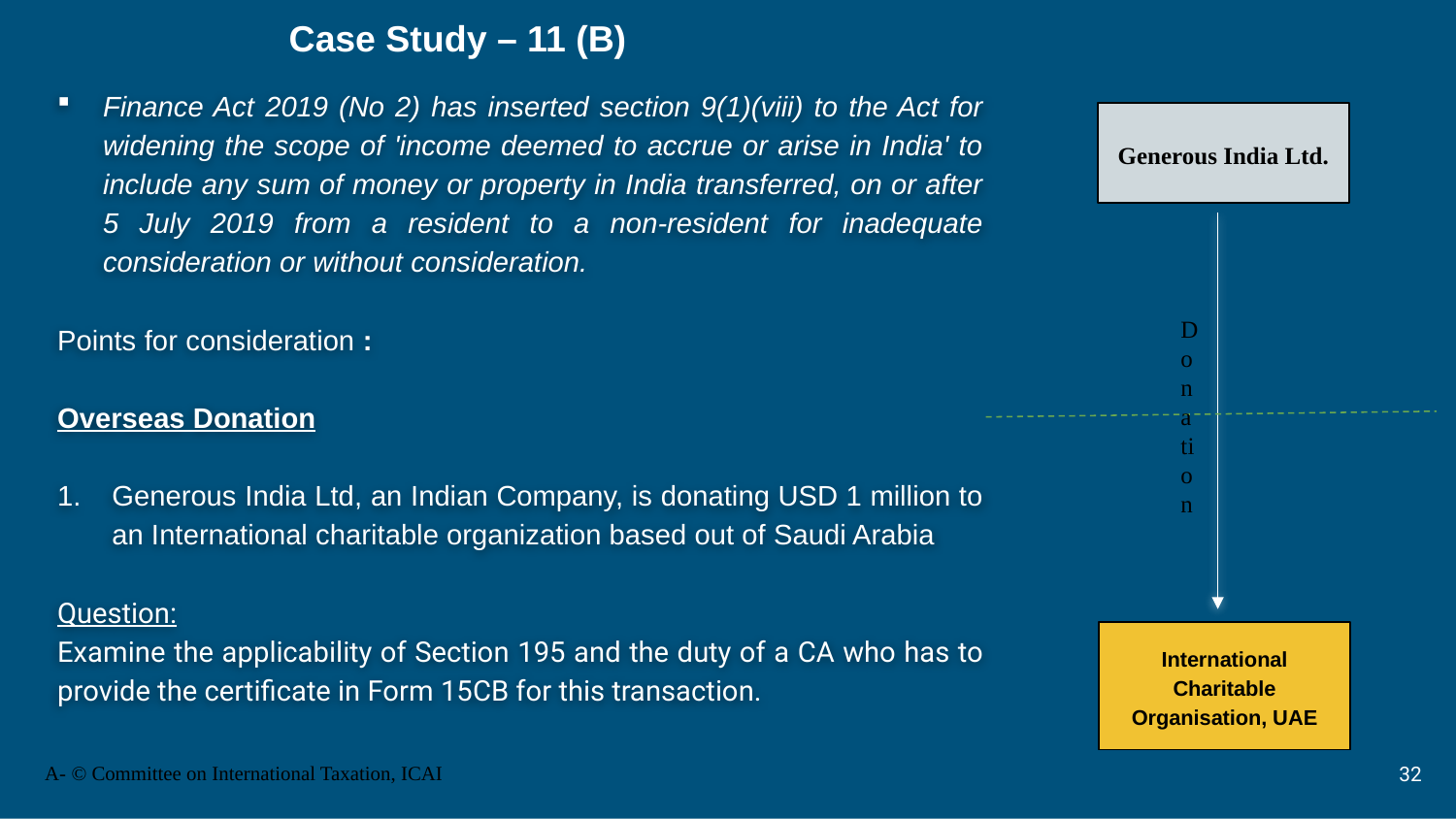

# Case Study – 11 (B)
Finance Act 2019 (No 2) has inserted section 9(1)(viii) to the Act for widening the scope of 'income deemed to accrue or arise in India' to include any sum of money or property in India transferred, on or after 5 July 2019 from a resident to a non-resident for inadequate consideration or without consideration.

Points for consideration :

Overseas Donation

Generous India Ltd, an Indian Company, is donating USD 1 million to an International charitable organization based out of Saudi Arabia

Question:
Examine the applicability of Section 195 and the duty of a CA who has to provide the certificate in Form 15CB for this transaction.

Generous India Ltd.
Donation
International Charitable Organisation, UAE
32
A- © Committee on International Taxation, ICAI